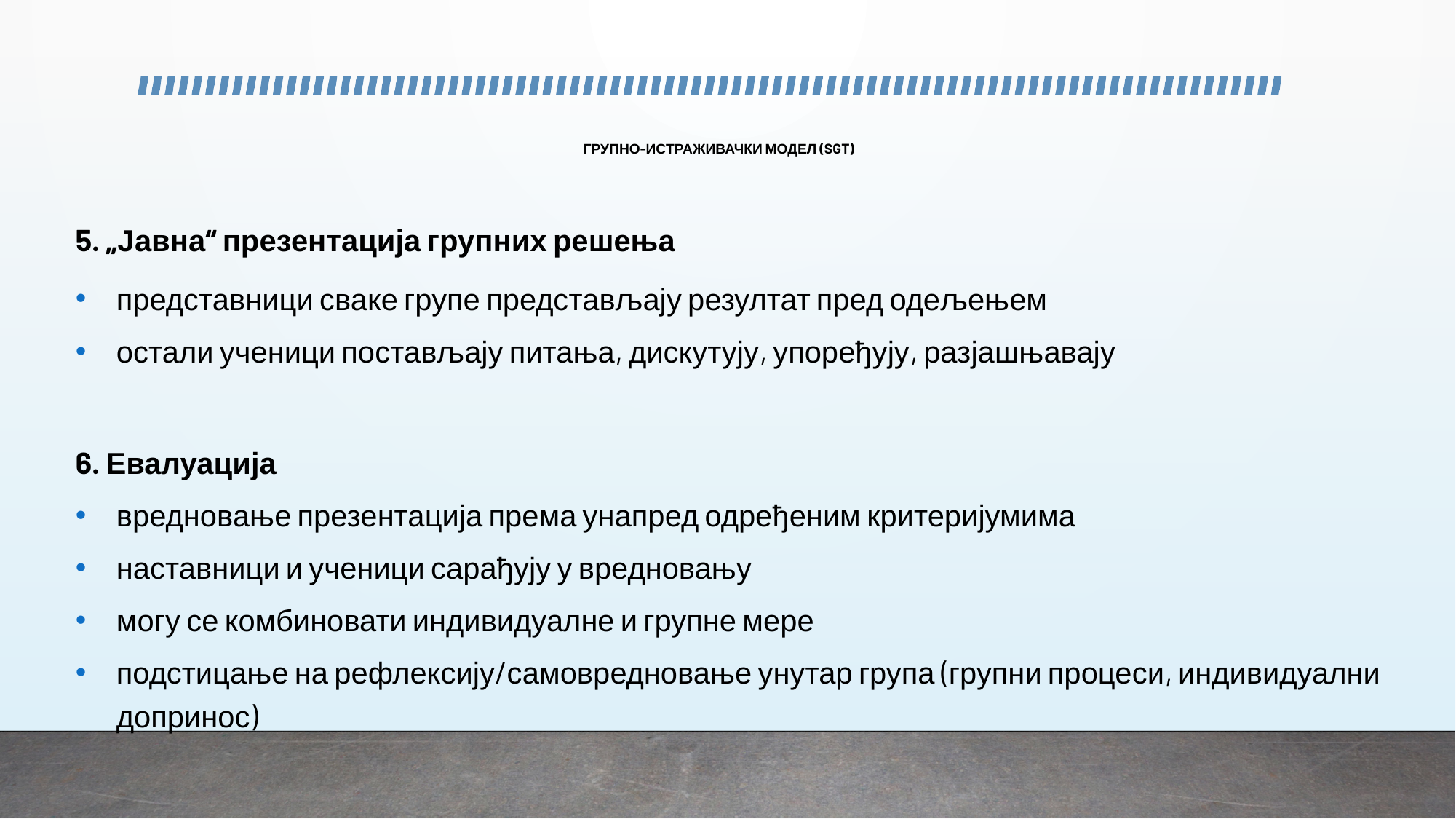

# ГРУПНО-ИСТРАЖИВАЧКИ МОДЕЛ (SGT)

5. „Јавна“ презентација групних решења
представници сваке групе представљају резултат пред одељењем
остали ученици постављају питања, дискутују, упоређују, разјашњавају

6. Евалуација
вредновање презентација према унапред одређеним критеријумима
наставници и ученици сарађују у вредновању
могу се комбиновати индивидуалне и групне мере
подстицање на рефлексију/самовредновање унутар група (групни процеси, индивидуални допринос)